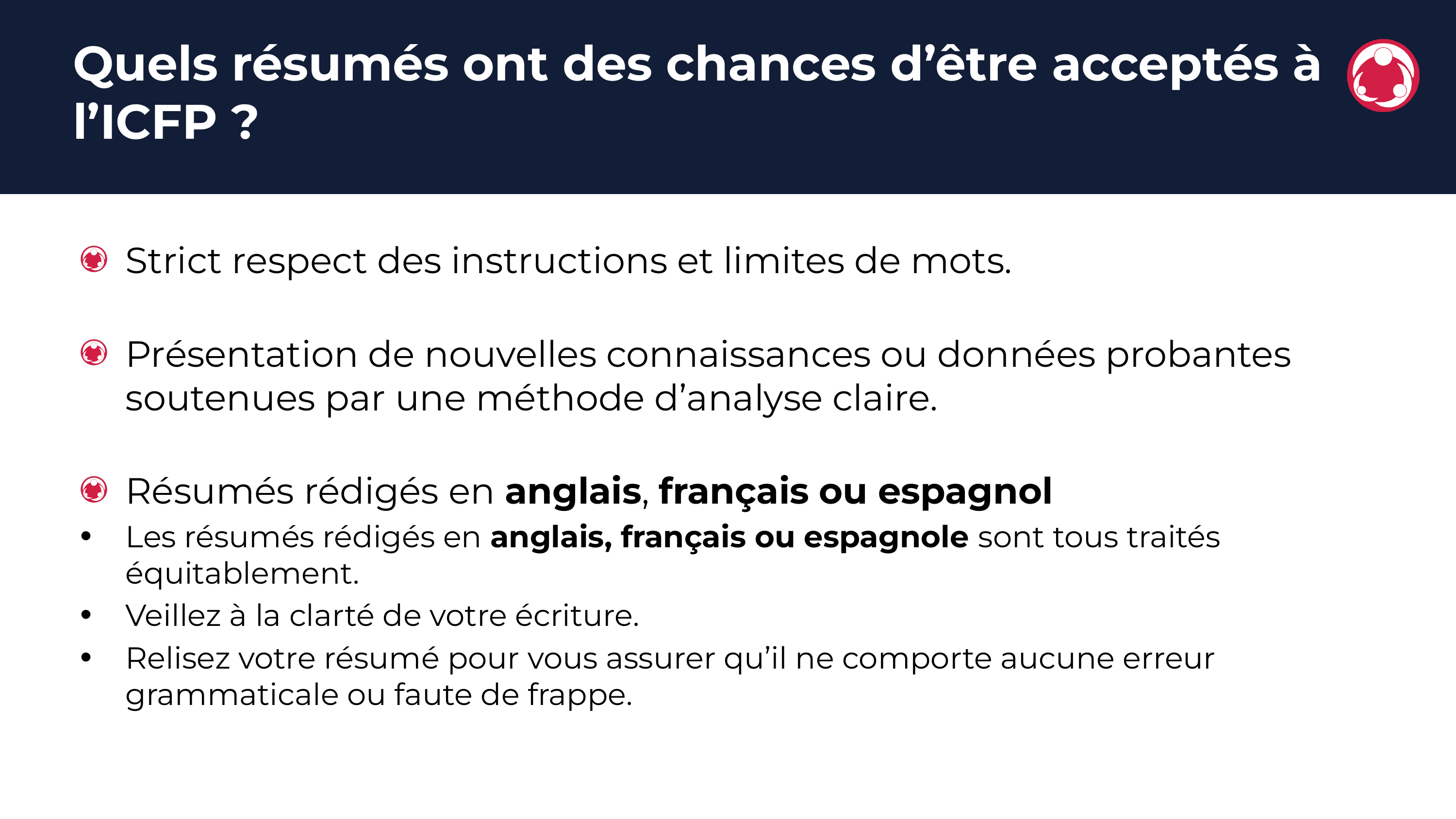

Quels résumés ont des chances d’être acceptés à l’ICFP ?

Strict respect des instructions et limites de mots.
Présentation de nouvelles connaissances ou données probantes soutenues par une méthode d’analyse claire.
Résumés rédigés en anglais, français ou espagnol
Les résumés rédigés en anglais, français ou espagnole sont tous traités équitablement.
Veillez à la clarté de votre écriture.
Relisez votre résumé pour vous assurer qu’il ne comporte aucune erreur grammaticale ou faute de frappe.